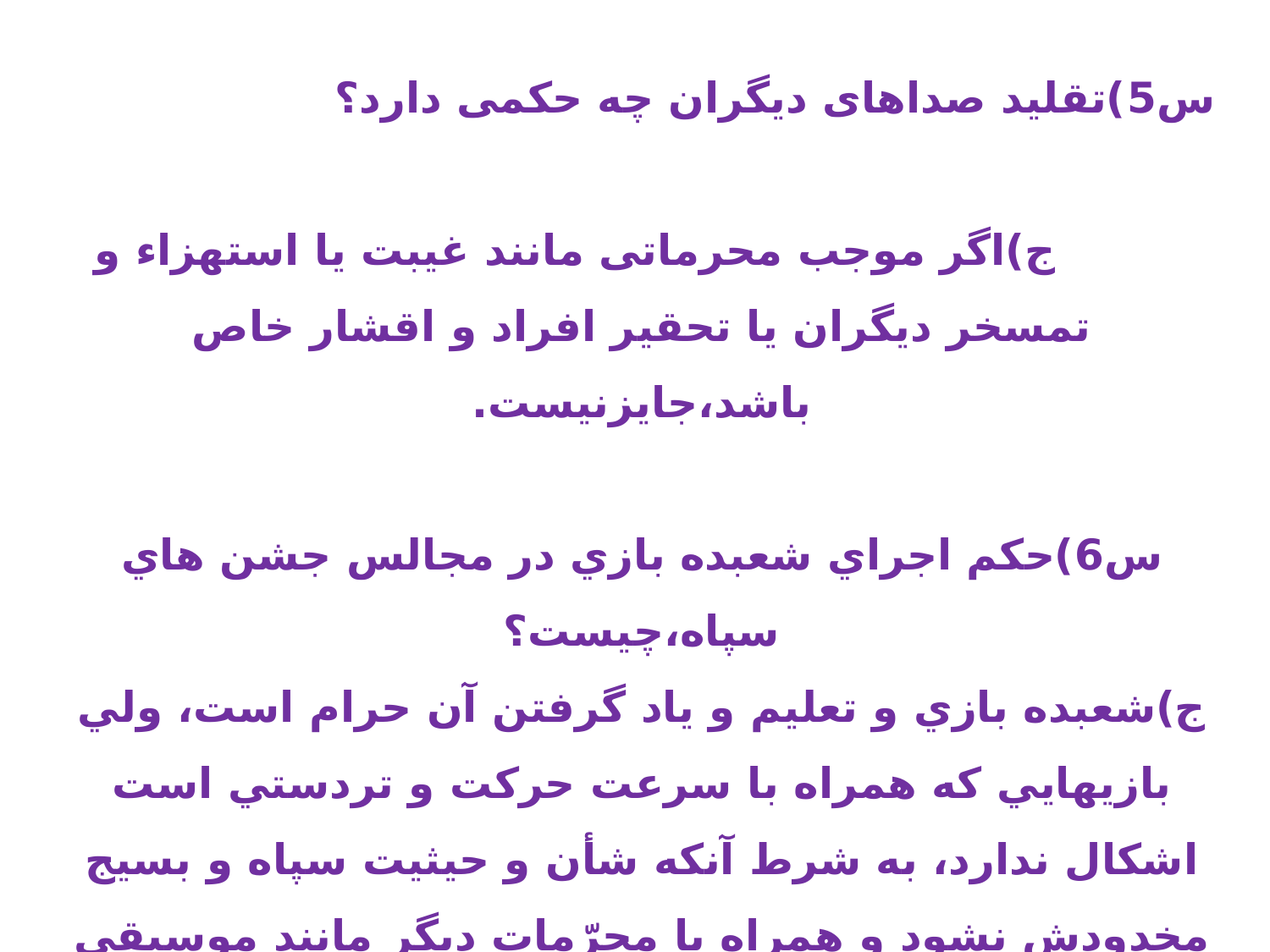

س5)تقليد صداهای دیگران چه حکمی دارد؟                                                                                                          ج)اگر موجب محرماتی مانند غيبت يا استهزاء و تمسخر ديگران يا تحقير افراد و اقشار خاص باشد،جایزنیست.

س6)حکم اجراي شعبده بازي در مجالس جشن هاي سپاه،چیست؟
ج)شعبده بازي و تعليم و ياد گرفتن آن حرام است، ولي بازيهايي كه همراه با سرعت حركت و تردستي است اشكال ندارد، به شرط آنكه شأن و حيثيت سپاه و بسيج مخدودش نشود و همراه با محرّمات ديگر مانند موسيقي مطرب و امثال آن نباشد.